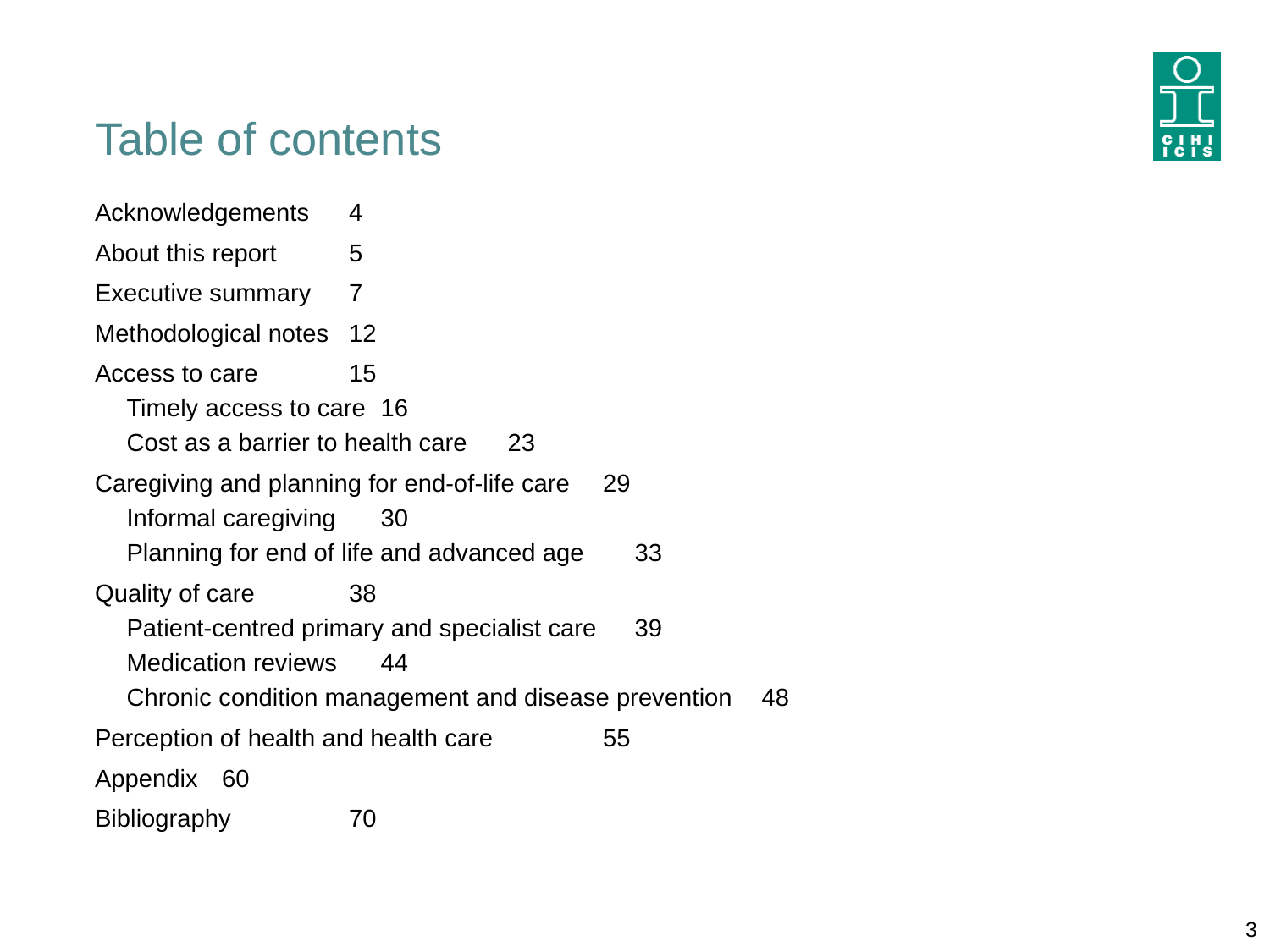

# Table of contents
Acknowledgements	4
About this report	5
Executive summary	7
Methodological notes	12
Access to care 	15
Timely access to care	16
Cost as a barrier to health care 	23
Caregiving and planning for end-of-life care	29
Informal caregiving 	30
Planning for end of life and advanced age	33
Quality of care	38
Patient-centred primary and specialist care	39
Medication reviews	44
Chronic condition management and disease prevention 	48
Perception of health and health care	55
Appendix	60
Bibliography	70
3